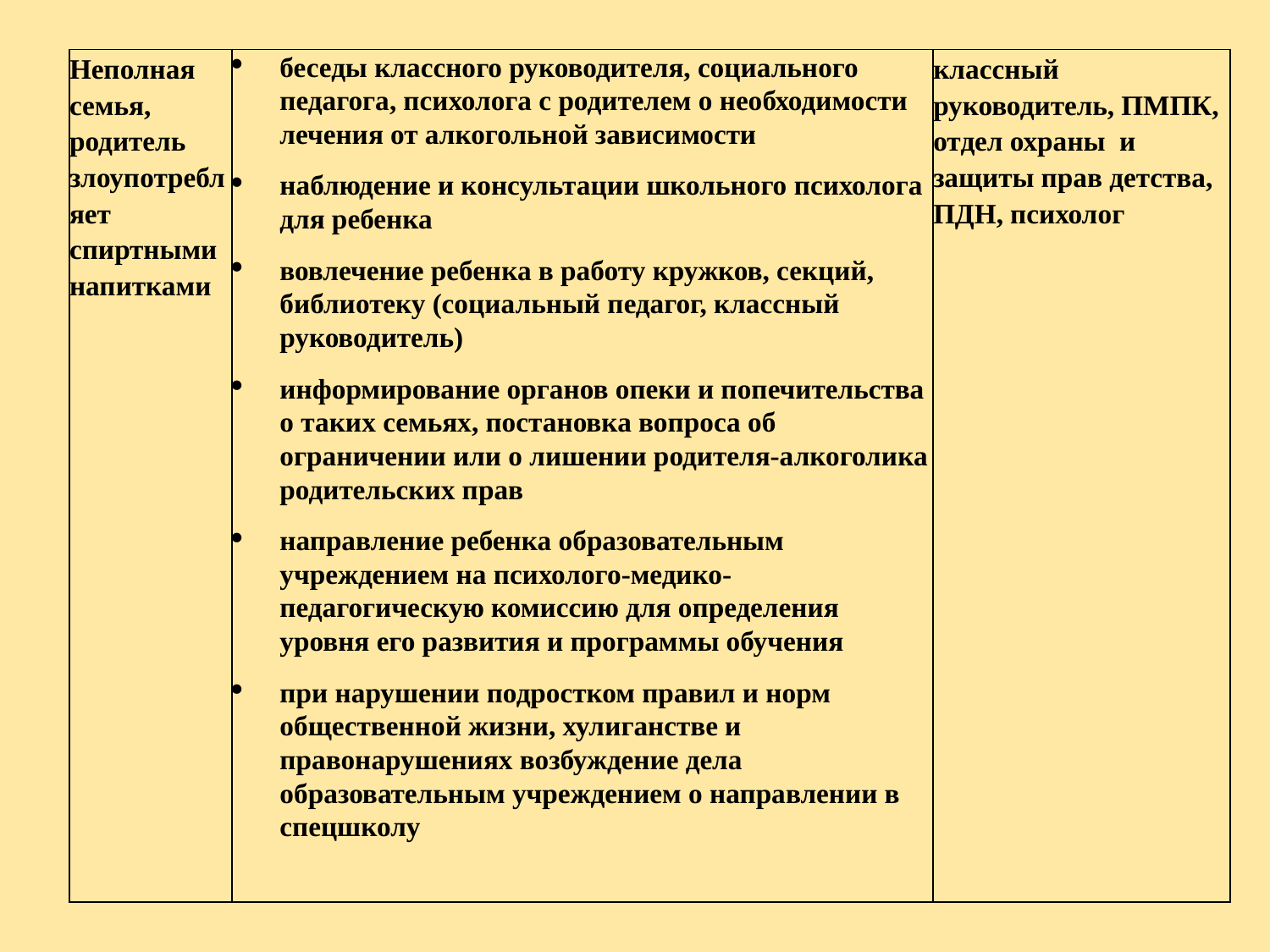

| Неполная семья, родитель злоупотребляет спиртными напитками | беседы классного руководителя, социального педагога, психолога с родителем о необходимости лечения от алкогольной зависимости наблюдение и консультации школьного психолога для ребенка вовлечение ребенка в работу кружков, секций, библиотеку (социальный педагог, классный руководитель) информирование органов опеки и попечительства о таких семьях, постановка вопроса об ограничении или о лишении родителя-алкоголика родительских прав направление ребенка образовательным учреждением на психолого-медико-педагогическую комиссию для определения уровня его развития и программы обучения при нарушении подростком правил и норм общественной жизни, хулиганстве и правонарушениях возбуждение дела образовательным учреждением о направлении в спецшколу | классный руководитель, ПМПК, отдел охраны и защиты прав детства, ПДН, психолог |
| --- | --- | --- |